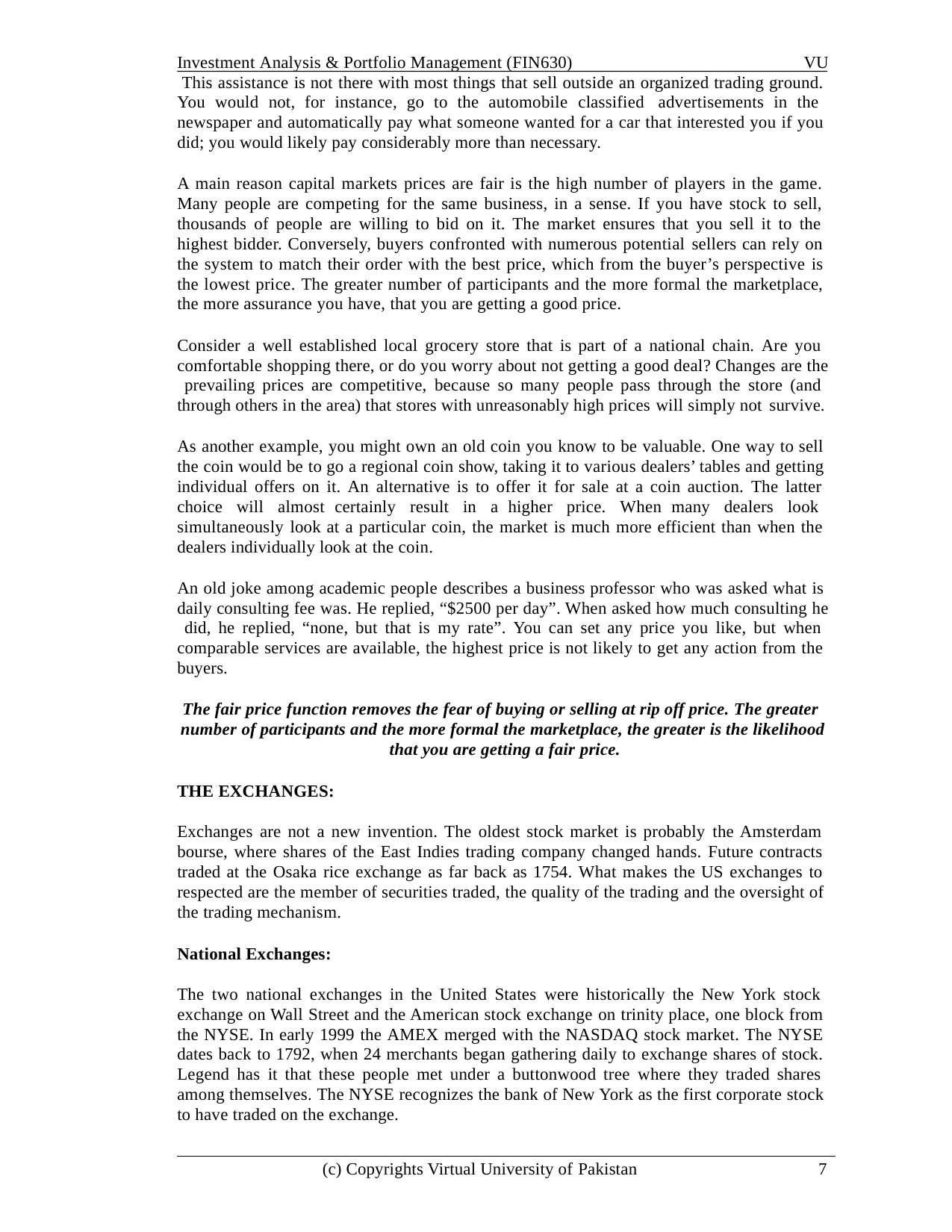

Investment Analysis & Portfolio Management (FIN630)	VU  This assistance is not there with most things that sell outside an organized trading ground.  You would not, for instance, go to the automobile classified advertisements in the  newspaper and automatically pay what someone wanted for a car that interested you if you  did; you would likely pay considerably more than necessary.

A main reason capital markets prices are fair is the high number of players in the game.  Many people are competing for the same business, in a sense. If you have stock to sell,  thousands of people are willing to bid on it. The market ensures that you sell it to the  highest bidder. Conversely, buyers confronted with numerous potential sellers can rely on  the system to match their order with the best price, which from the buyer’s perspective is  the lowest price. The greater number of participants and the more formal the marketplace,  the more assurance you have, that you are getting a good price.

Consider a well established local grocery store that is part of a national chain. Are you  comfortable shopping there, or do you worry about not getting a good deal? Changes are the  prevailing prices are competitive, because so many people pass through the store (and  through others in the area) that stores with unreasonably high prices will simply not survive.

As another example, you might own an old coin you know to be valuable. One way to sell  the coin would be to go a regional coin show, taking it to various dealers’ tables and getting  individual offers on it. An alternative is to offer it for sale at a coin auction. The latter  choice will almost certainly result in a higher price. When many dealers look  simultaneously look at a particular coin, the market is much more efficient than when the  dealers individually look at the coin.

An old joke among academic people describes a business professor who was asked what is  daily consulting fee was. He replied, “$2500 per day”. When asked how much consulting he  did, he replied, “none, but that is my rate”. You can set any price you like, but when  comparable services are available, the highest price is not likely to get any action from the  buyers.

The fair price function removes the fear of buying or selling at rip off price. The greater  number of participants and the more formal the marketplace, the greater is the likelihood  that you are getting a fair price.

THE EXCHANGES:

Exchanges are not a new invention. The oldest stock market is probably the Amsterdam  bourse, where shares of the East Indies trading company changed hands. Future contracts  traded at the Osaka rice exchange as far back as 1754. What makes the US exchanges to  respected are the member of securities traded, the quality of the trading and the oversight of  the trading mechanism.

National Exchanges:

The two national exchanges in the United States were historically the New York stock  exchange on Wall Street and the American stock exchange on trinity place, one block from  the NYSE. In early 1999 the AMEX merged with the NASDAQ stock market. The NYSE  dates back to 1792, when 24 merchants began gathering daily to exchange shares of stock.  Legend has it that these people met under a buttonwood tree where they traded shares  among themselves. The NYSE recognizes the bank of New York as the first corporate stock  to have traded on the exchange.

(c) Copyrights Virtual University of Pakistan
7